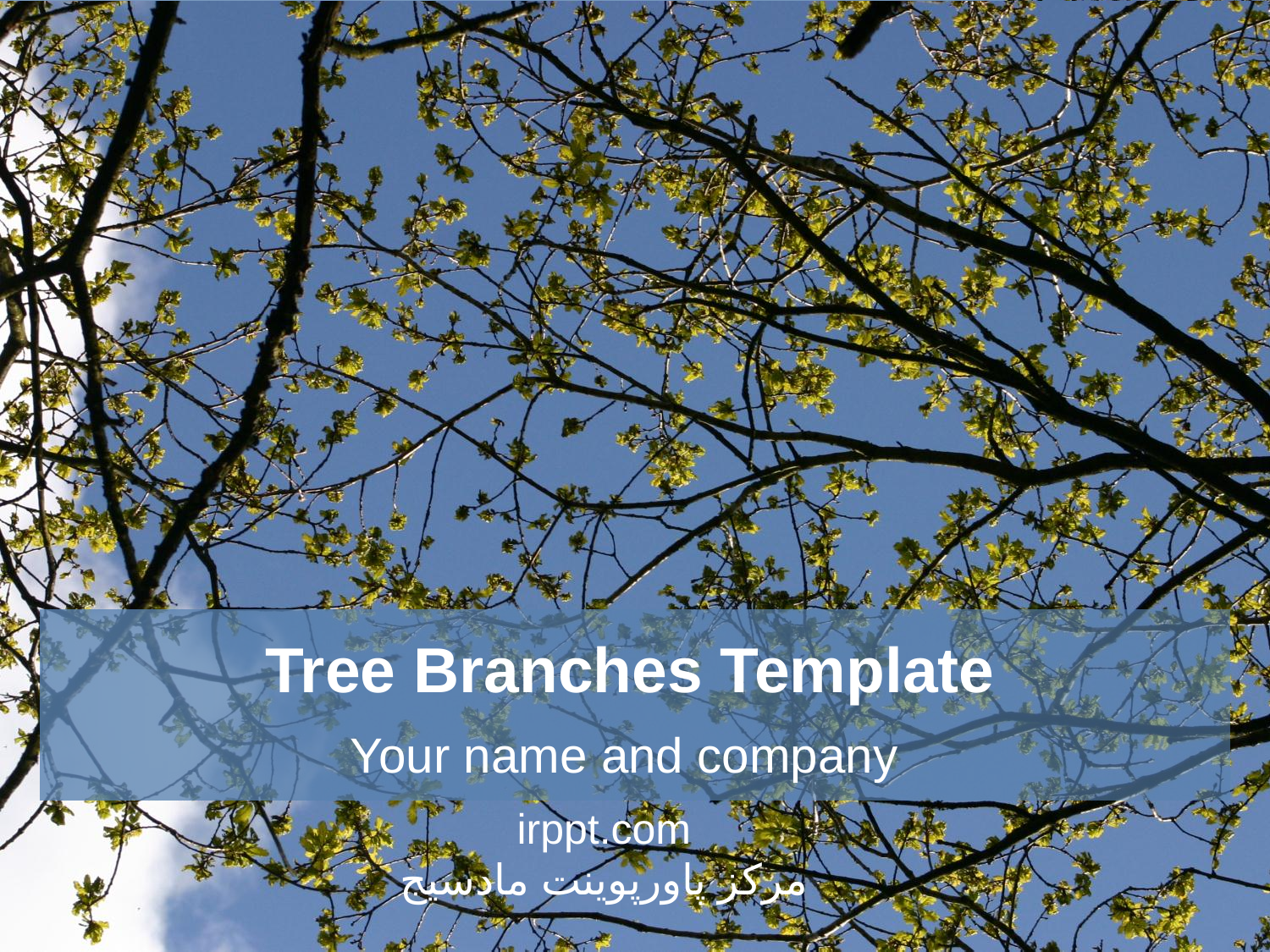

# Tree Branches Template
Your name and company
irppt.com
مرکز پاورپوینت مادسیج